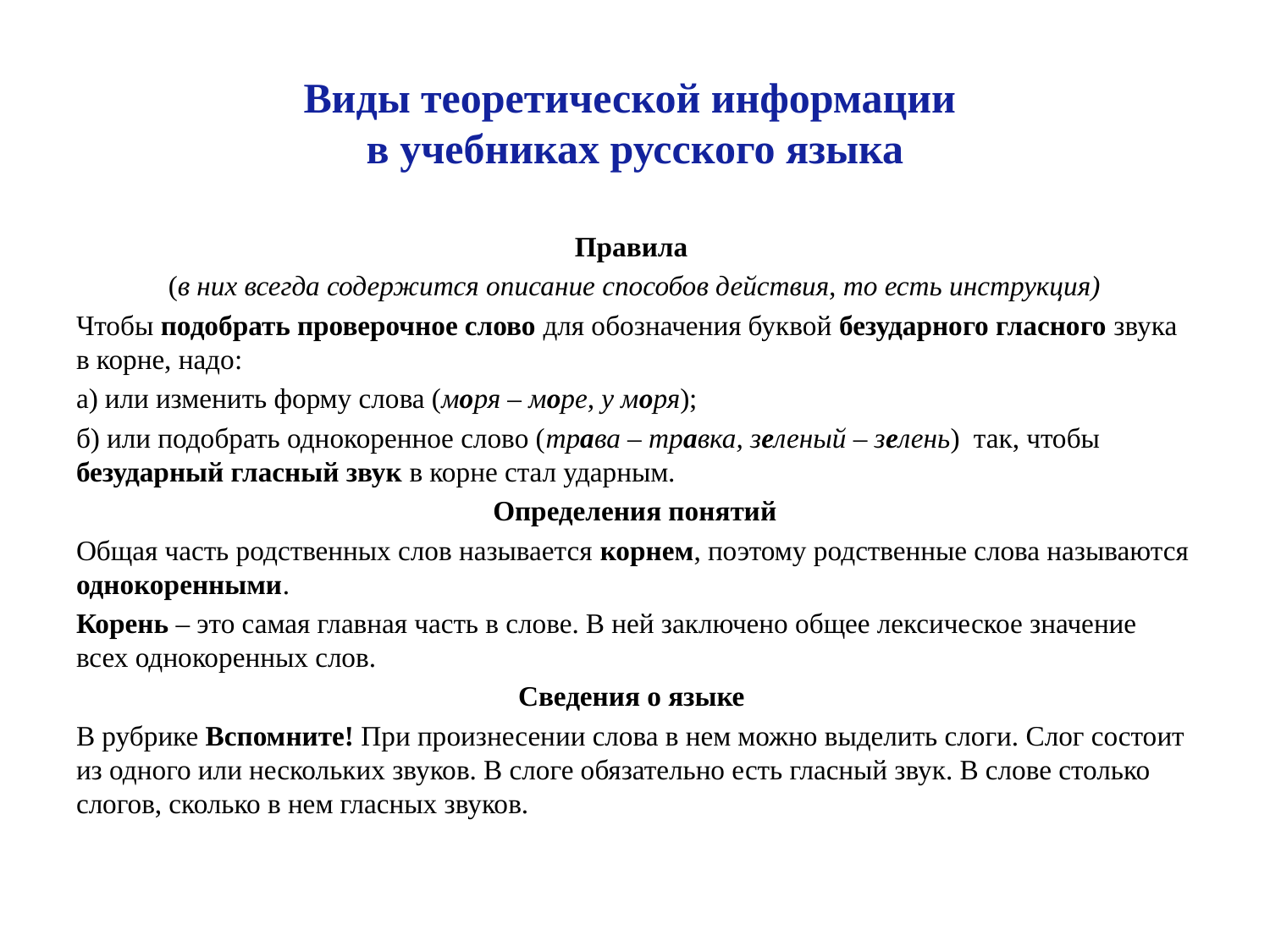

Правила
(в них всегда содержится описание способов действия, то есть инструкция)
Чтобы подобрать проверочное слово для обозначения буквой безударного гласного звука в корне, надо:
а) или изменить форму слова (моря – море, у моря);
б) или подобрать однокоренное слово (трава – травка, зеленый – зелень)  так, чтобы безударный гласный звук в корне стал ударным.
Определения понятий
Общая часть родственных слов называется корнем, поэтому родственные слова называются однокоренными.
Корень – это самая главная часть в слове. В ней заключено общее лексическое значение всех однокоренных слов.
Сведения о языке
В рубрике Вспомните! При произнесении слова в нем можно выделить слоги. Слог состоит из одного или нескольких звуков. В слоге обязательно есть гласный звук. В слове столько слогов, сколько в нем гласных звуков.

Виды теоретической информации
в учебниках русского языка